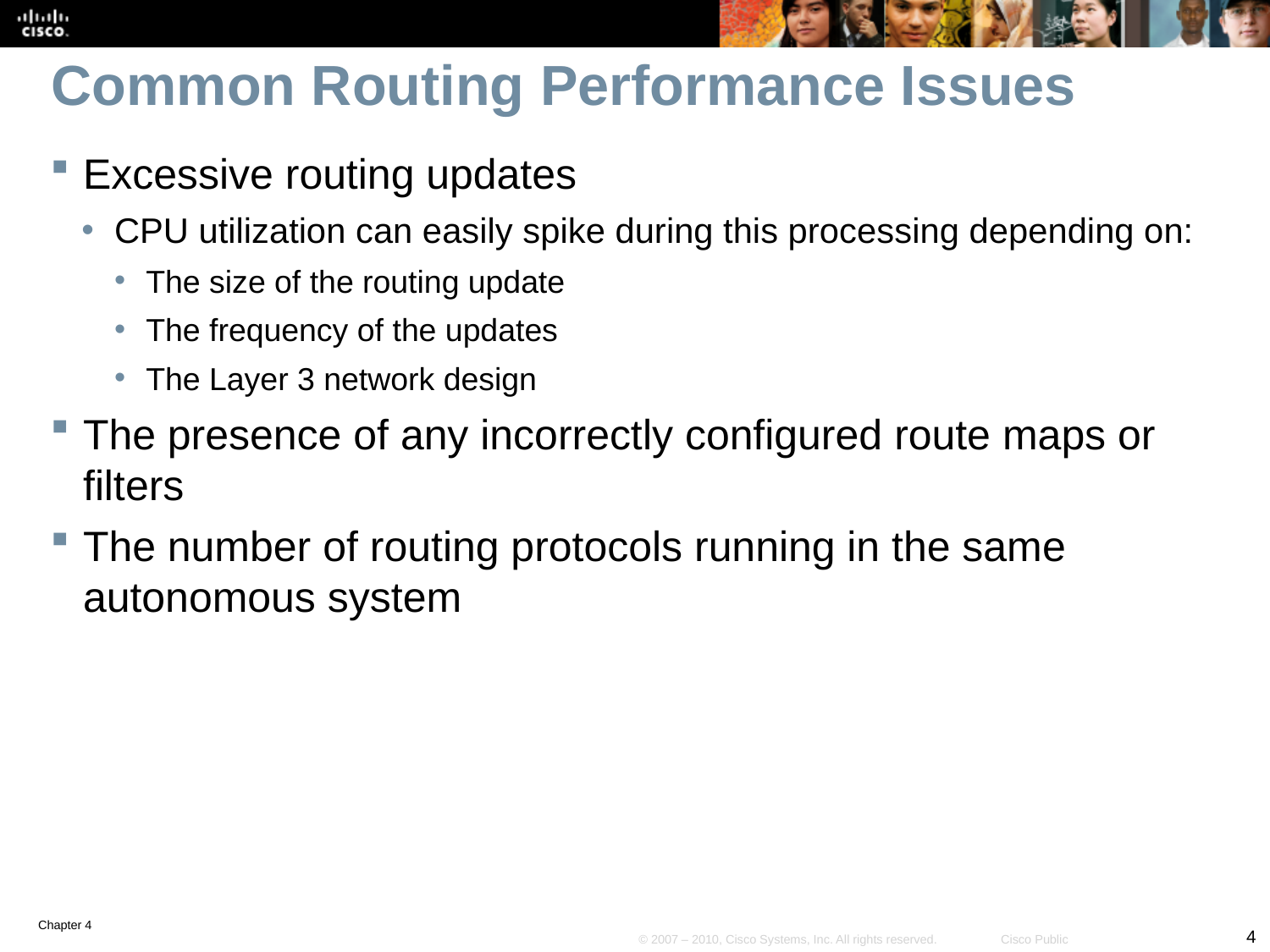

# Common Routing Performance Issues
Excessive routing updates
CPU utilization can easily spike during this processing depending on:
The size of the routing update
The frequency of the updates
The Layer 3 network design
The presence of any incorrectly configured route maps or filters
The number of routing protocols running in the same autonomous system